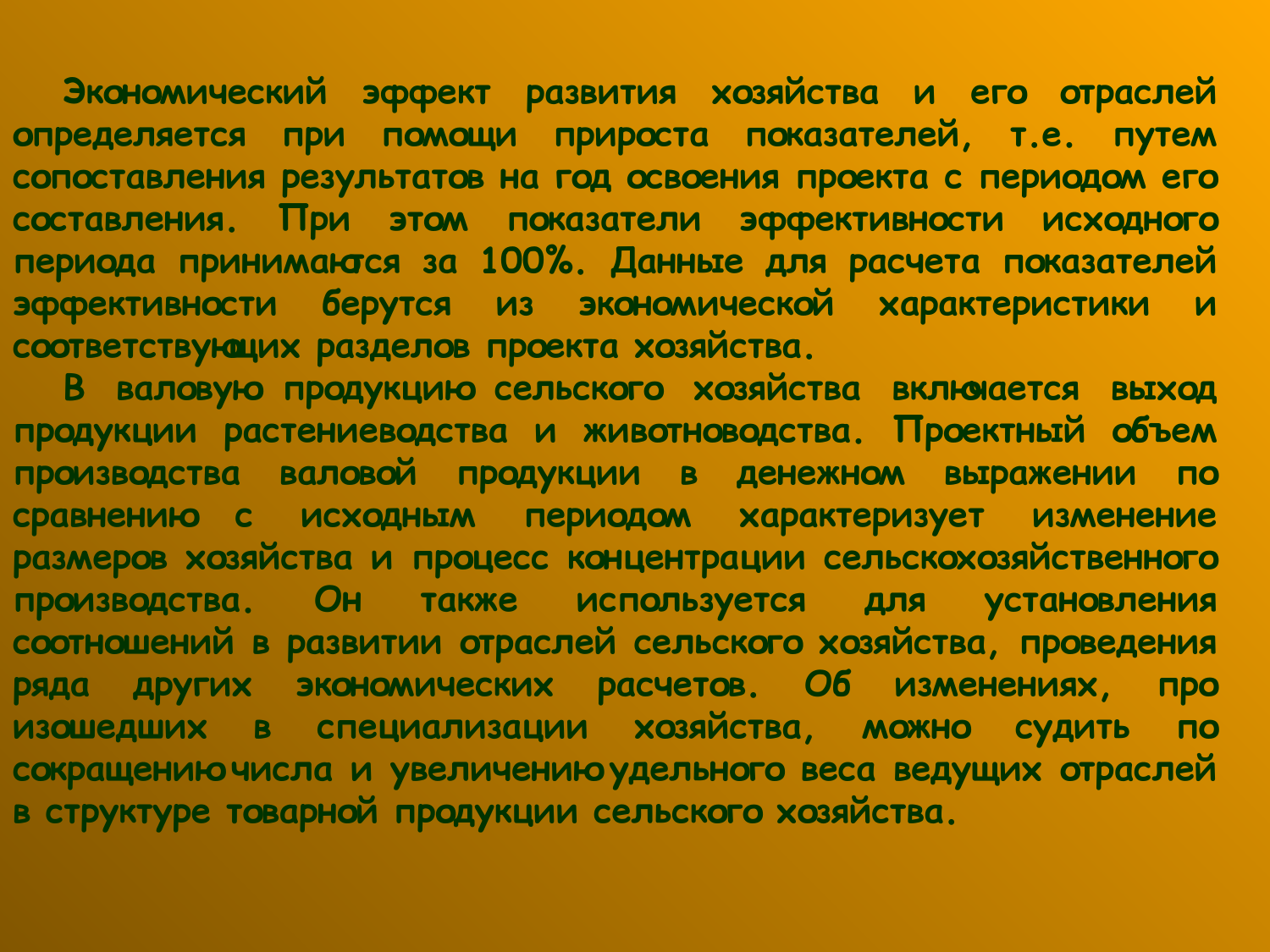

Экономический эффект развития хозяйства и его отраслей определяется при помощи прироста показателей, т.е. путем сопоставления результатов на год освоения проекта с периодом его составления. При этом показатели эффективности исходного периода принимаются за 100%. Данные для расчета показателей эффективности берутся из экономической характеристики и соответствующих разделов проекта хозяйства.
В валовую продукцию сельского хозяйства включается выход продукции растениеводства и животноводства. Проектный объем производства валовой продукции в денежном выражении по сравнению с исходным периодом характеризует изменение размеров хозяйства и процесс концентрации сельскохозяйственного производства. Он также используется для установления соотношений в развитии отраслей сельского хозяйства, проведения ряда других экономических расчетов. Об изменениях, про­изошедших в специализации хозяйства, можно судить по сокращению числа и увеличению удельного веса ведущих отраслей в структуре товарной продукции сельского хозяйства.